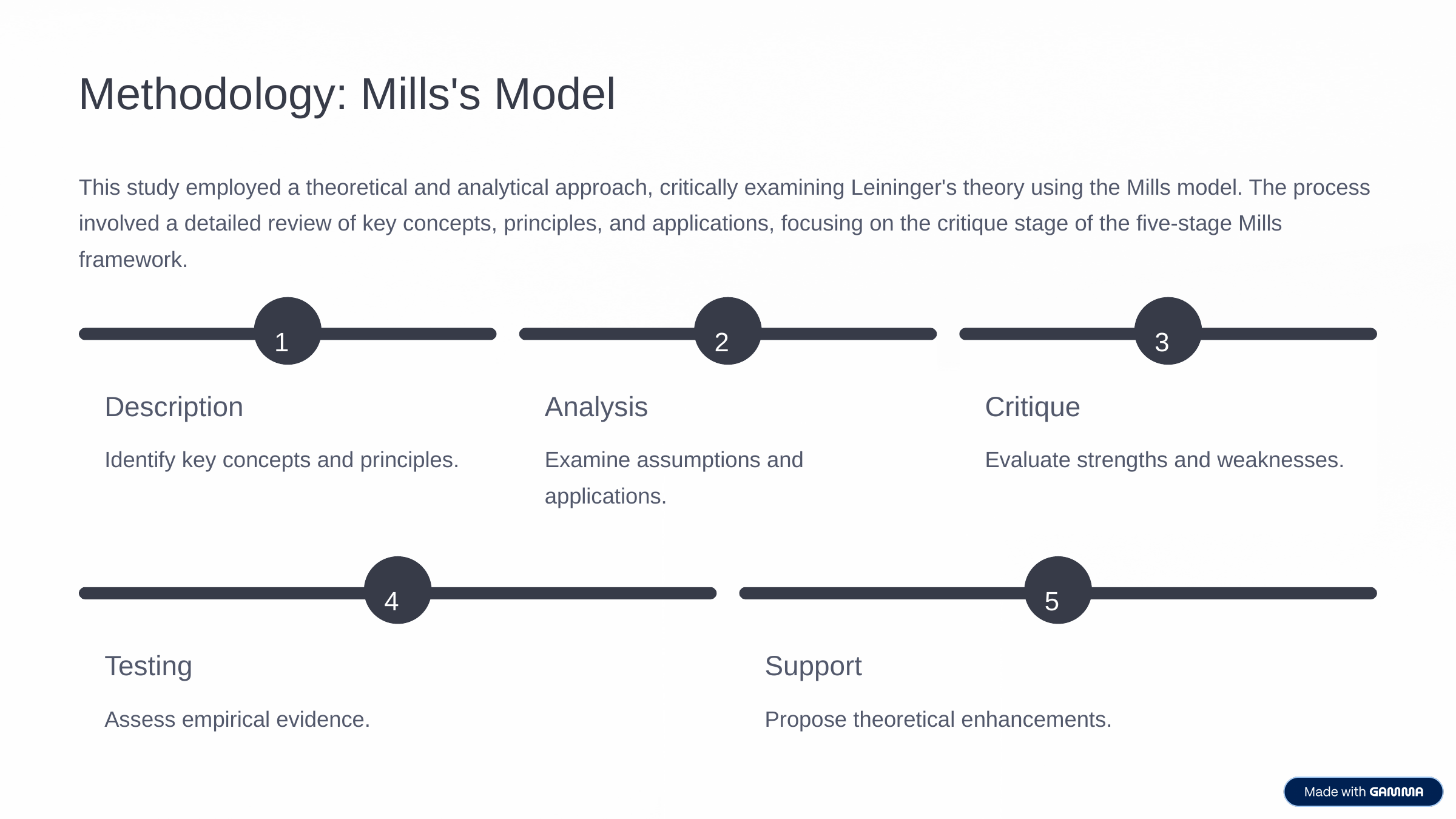

Methodology: Mills's Model
This study employed a theoretical and analytical approach, critically examining Leininger's theory using the Mills model. The process involved a detailed review of key concepts, principles, and applications, focusing on the critique stage of the five-stage Mills framework.

1
2
3

Description
Analysis
Critique
Identify key concepts and principles.
Examine assumptions and applications.
Evaluate strengths and weaknesses.

4
5

Testing
Support
Assess empirical evidence.
Propose theoretical enhancements.